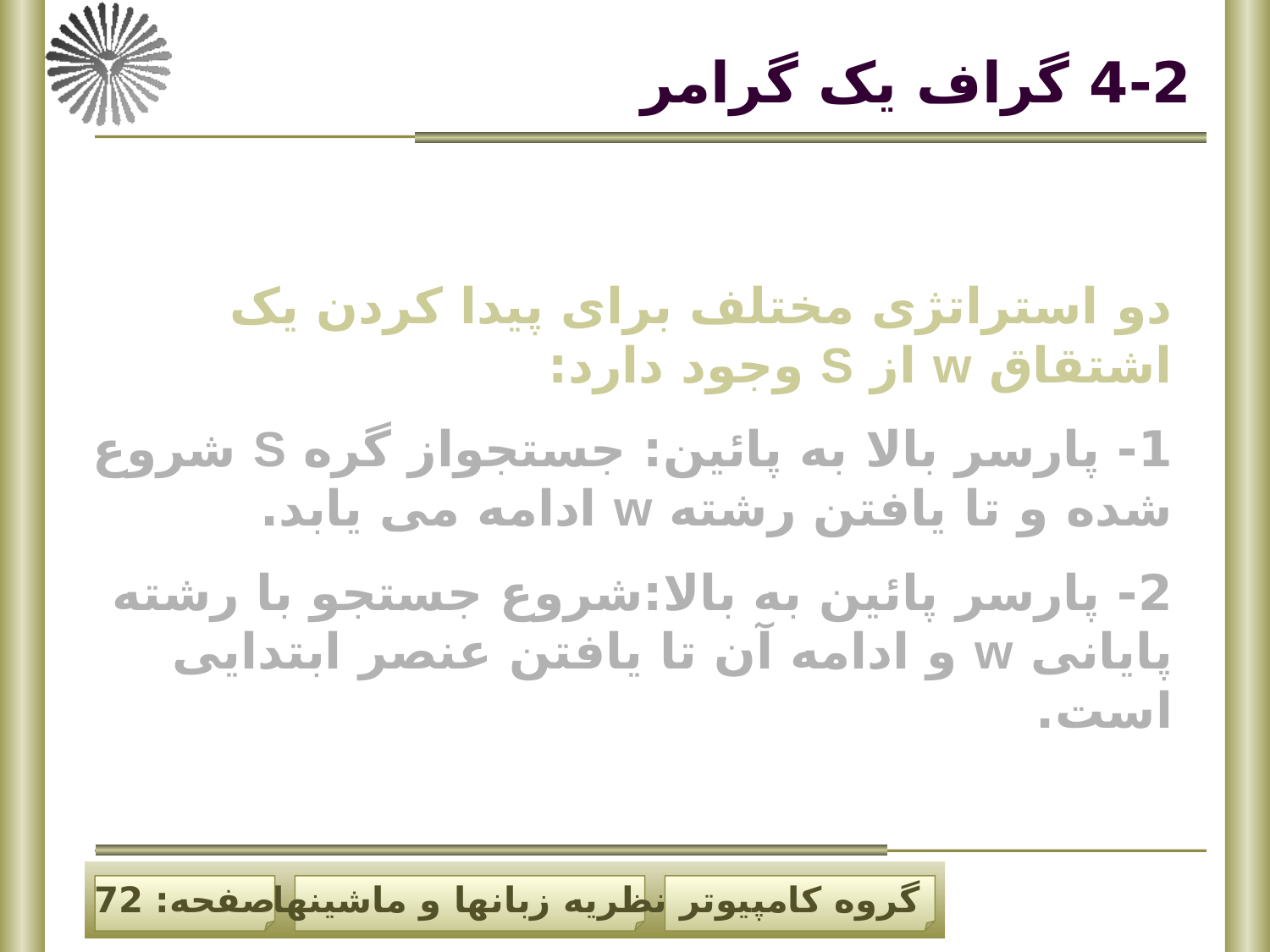

# 4-2 گراف یک گرامر
دو استراتژی مختلف برای پیدا کردن یک اشتقاق w از S وجود دارد:
1- پارسر بالا به پائین: جستجواز گره S شروع شده و تا یافتن رشته w ادامه می یابد.
2- پارسر پائین به بالا:شروع جستجو با رشته پایانی w و ادامه آن تا یافتن عنصر ابتدایی است.